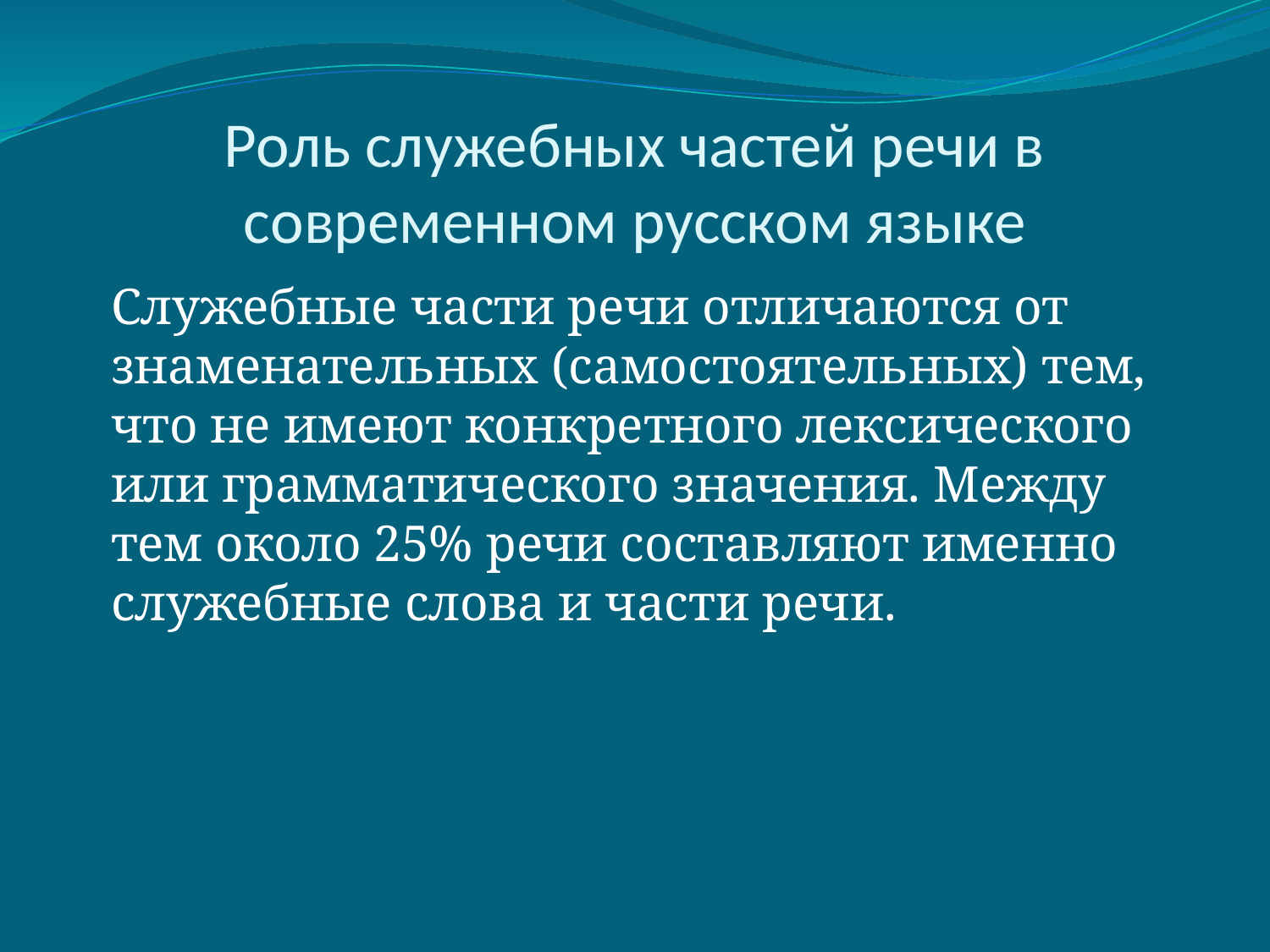

# Роль служебных частей речи в современном русском языке
Служебные части речи отличаются от знаменательных (самостоятельных) тем, что не имеют конкретного лексического или грамматического значения. Между тем около 25% речи составляют именно служебные слова и части речи.